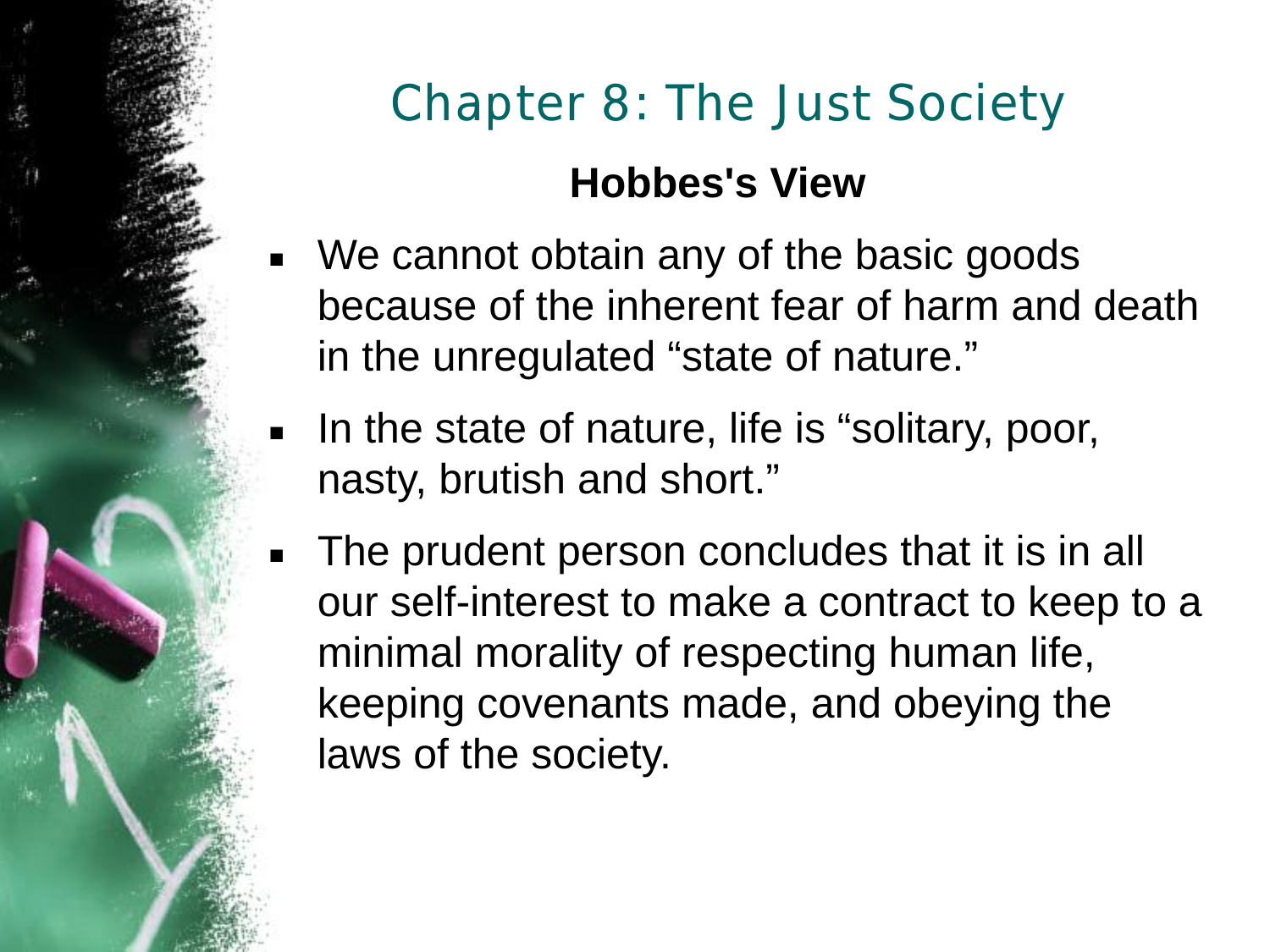

# Chapter 8: The Just Society
Hobbes's View
We cannot obtain any of the basic goods because of the inherent fear of harm and death in the unregulated “state of nature.”
In the state of nature, life is “solitary, poor, nasty, brutish and short.”
The prudent person concludes that it is in all our self-interest to make a contract to keep to a minimal morality of respecting human life, keeping covenants made, and obeying the laws of the society.